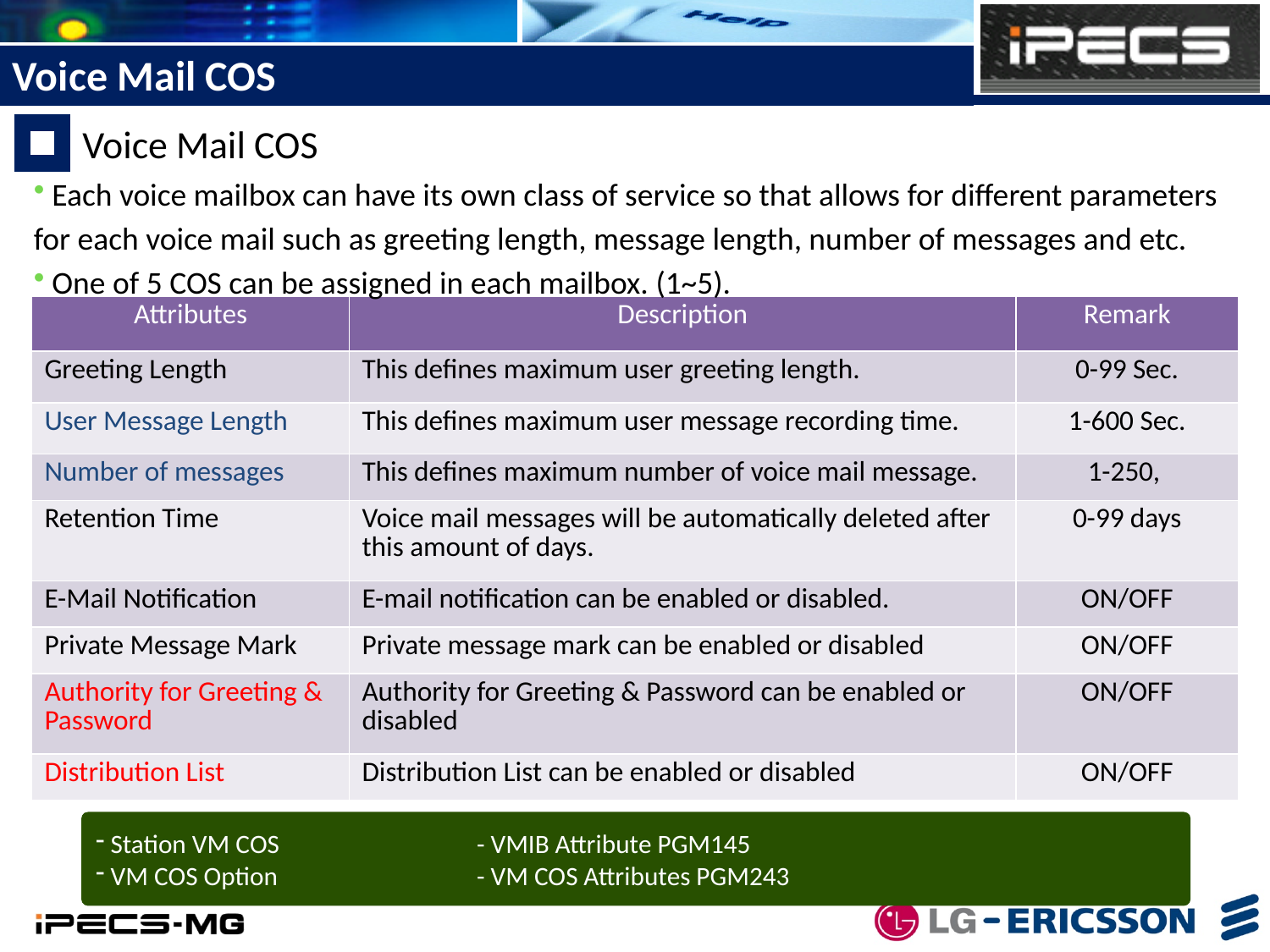

Voice Mail COS
Voice Mail COS

 Each voice mailbox can have its own class of service so that allows for different parameters for each voice mail such as greeting length, message length, number of messages and etc.
 One of 5 COS can be assigned in each mailbox. (1~5).
| Attributes | Description | Remark |
| --- | --- | --- |
| Greeting Length | This defines maximum user greeting length. | 0-99 Sec. |
| User Message Length | This defines maximum user message recording time. | 1-600 Sec. |
| Number of messages | This defines maximum number of voice mail message. | 1-250, |
| Retention Time | Voice mail messages will be automatically deleted after this amount of days. | 0-99 days |
| E-Mail Notification | E-mail notification can be enabled or disabled. | ON/OFF |
| Private Message Mark | Private message mark can be enabled or disabled | ON/OFF |
| Authority for Greeting & Password | Authority for Greeting & Password can be enabled or disabled | ON/OFF |
| Distribution List | Distribution List can be enabled or disabled | ON/OFF |
 Station VM COS		- VMIB Attribute PGM145
 VM COS Option		- VM COS Attributes PGM243